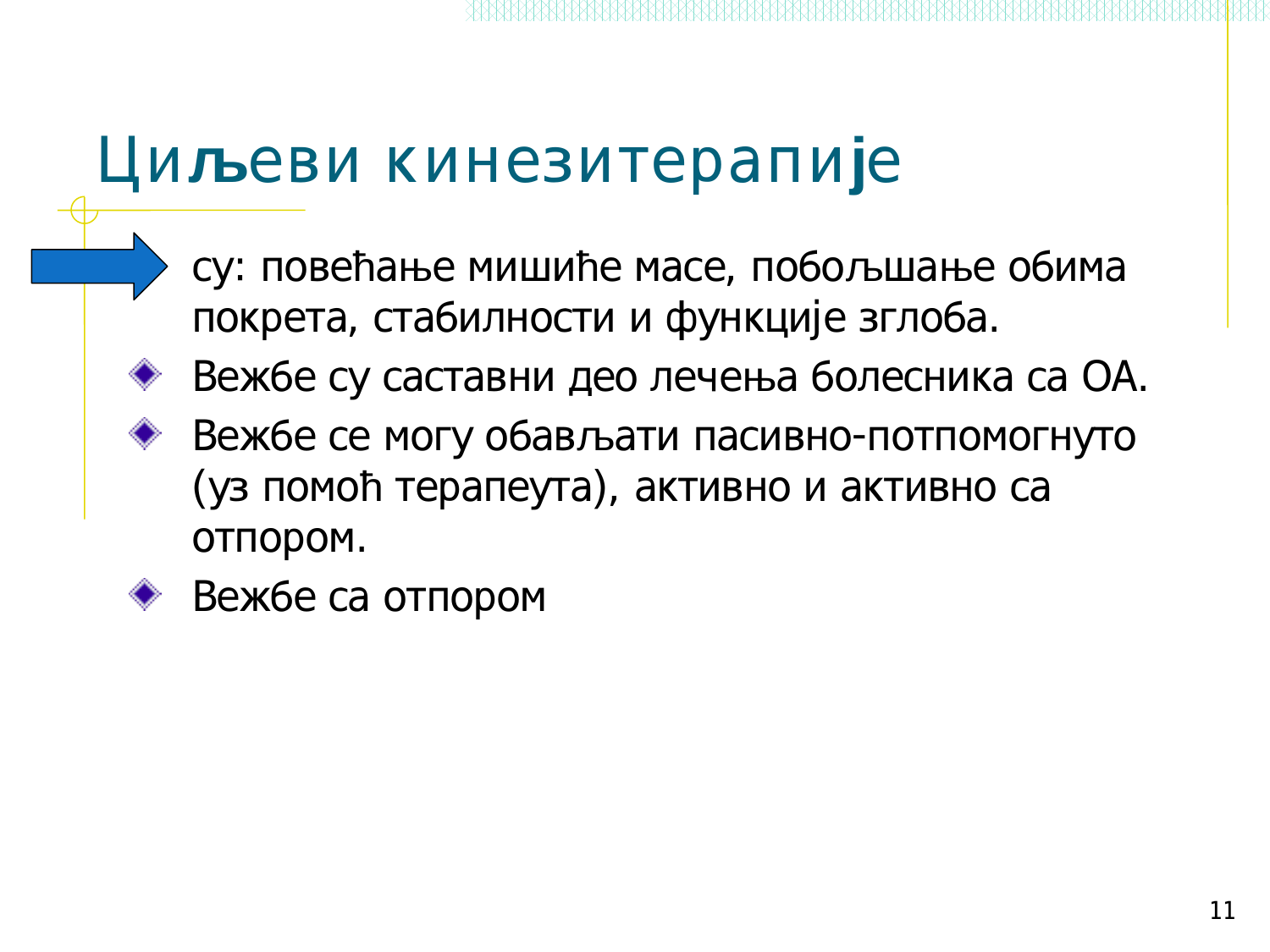

# Циљеви кинезитерапије

су: повећање мишиће масе, побољшање обима покрета, стабилности и функције зглоба.
Вежбе су саставни део лечења болесника са ОА.
Вежбе се могу обављати пасивно-потпомогнуто (уз помоћ терапеута), активно и активно са отпором.
Вежбе са отпором
11